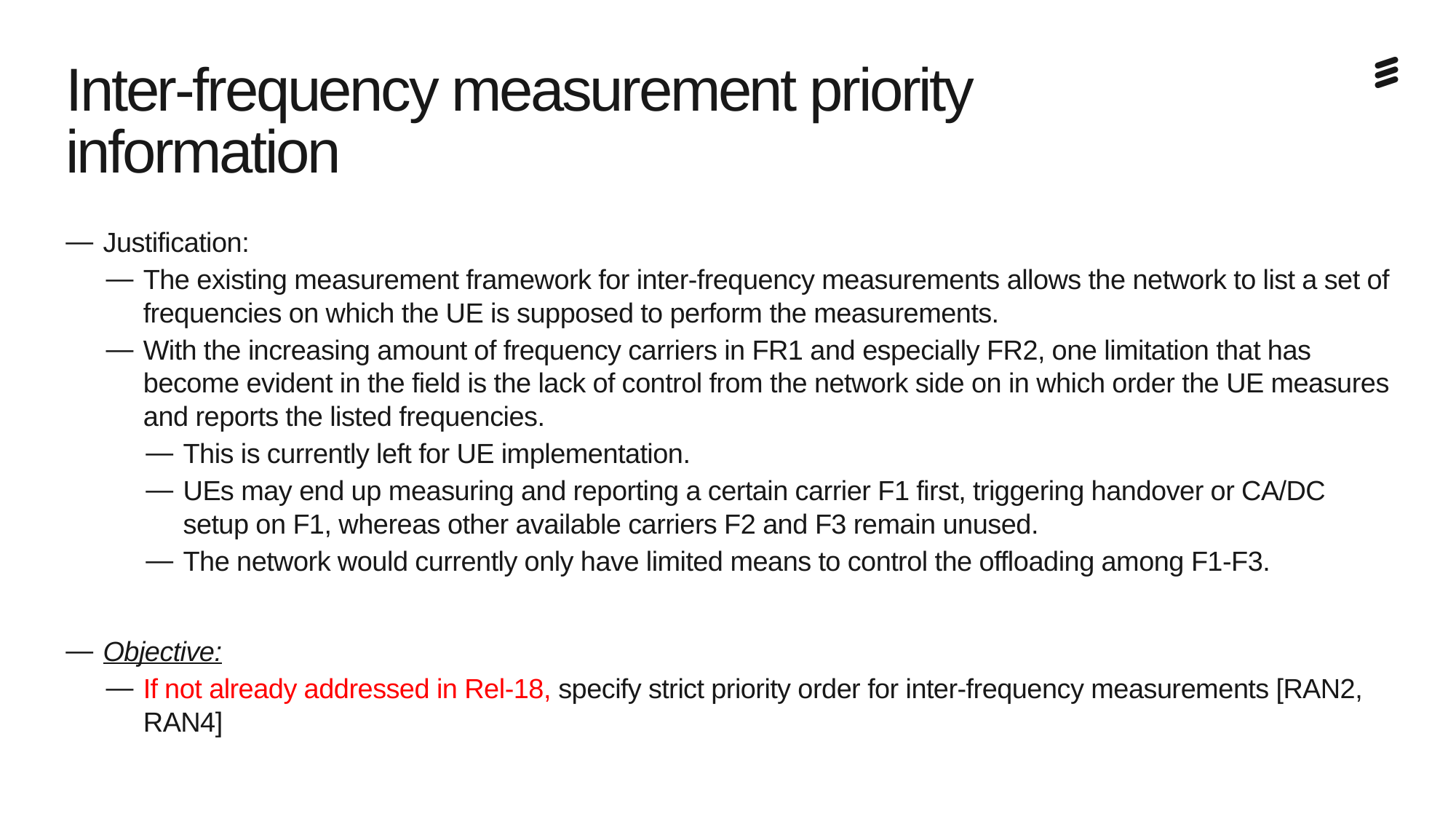

# Inter-frequency measurement priority information
Justification:
The existing measurement framework for inter-frequency measurements allows the network to list a set of frequencies on which the UE is supposed to perform the measurements.
With the increasing amount of frequency carriers in FR1 and especially FR2, one limitation that has become evident in the field is the lack of control from the network side on in which order the UE measures and reports the listed frequencies.
This is currently left for UE implementation.
UEs may end up measuring and reporting a certain carrier F1 first, triggering handover or CA/DC setup on F1, whereas other available carriers F2 and F3 remain unused.
The network would currently only have limited means to control the offloading among F1-F3.

Objective:
If not already addressed in Rel-18, specify strict priority order for inter-frequency measurements [RAN2, RAN4]